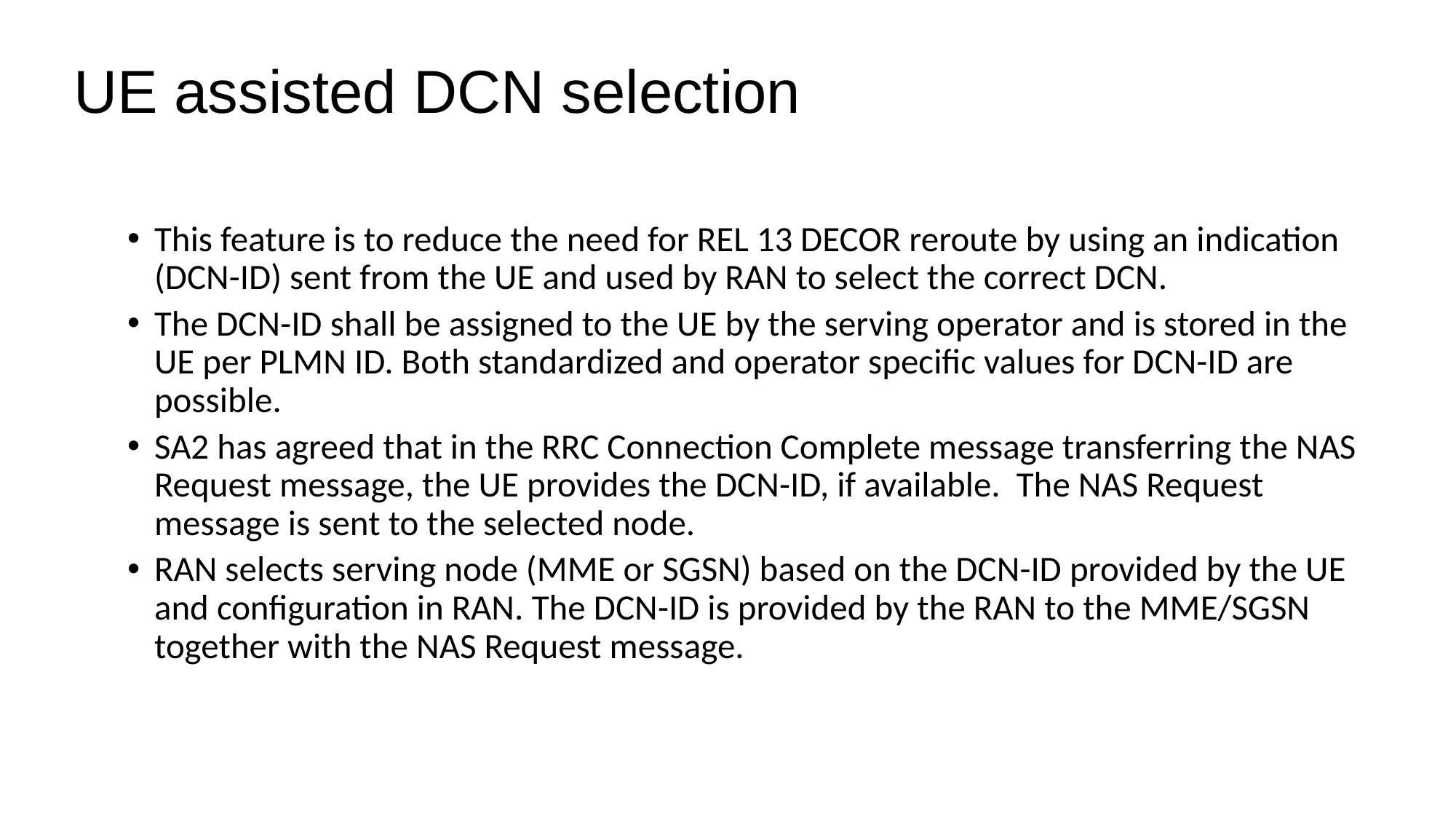

# UE assisted DCN selection
This feature is to reduce the need for REL 13 DECOR reroute by using an indication (DCN-ID) sent from the UE and used by RAN to select the correct DCN.
The DCN-ID shall be assigned to the UE by the serving operator and is stored in the UE per PLMN ID. Both standardized and operator specific values for DCN-ID are possible.
SA2 has agreed that in the RRC Connection Complete message transferring the NAS Request message, the UE provides the DCN-ID, if available.  The NAS Request message is sent to the selected node.
RAN selects serving node (MME or SGSN) based on the DCN-ID provided by the UE and configuration in RAN. The DCN-ID is provided by the RAN to the MME/SGSN together with the NAS Request message.